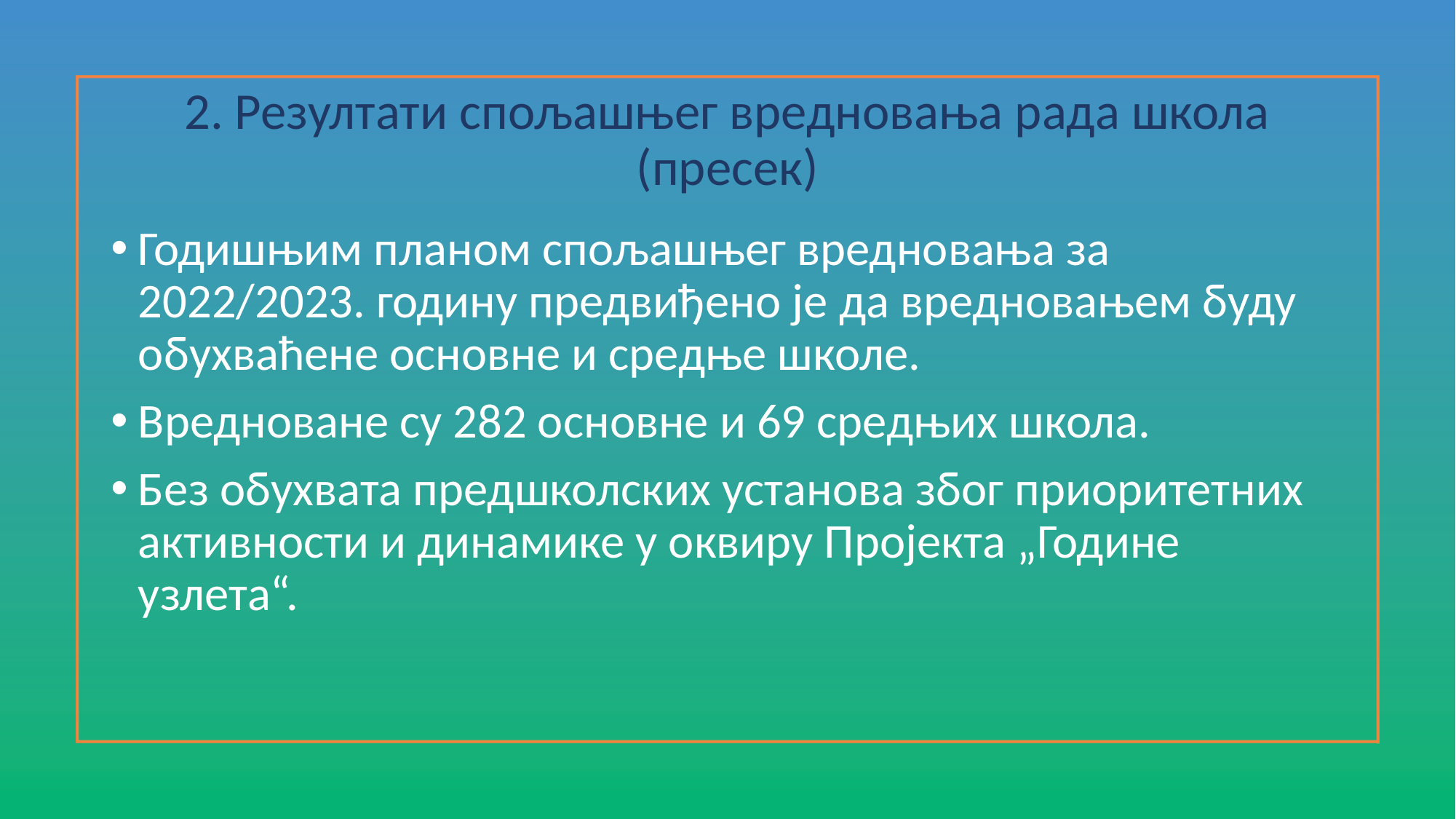

# 2. Резултати спољашњег вредновања рада школа (пресек)
Годишњим планом спољашњег вредновања за 2022/2023. годину предвиђено је да вредновањем буду обухваћене основне и средње школе.
Вредноване су 282 основне и 69 средњих школа.
Без обухвата предшколских установа због приоритетних активности и динамике у оквиру Пројекта „Године узлета“.